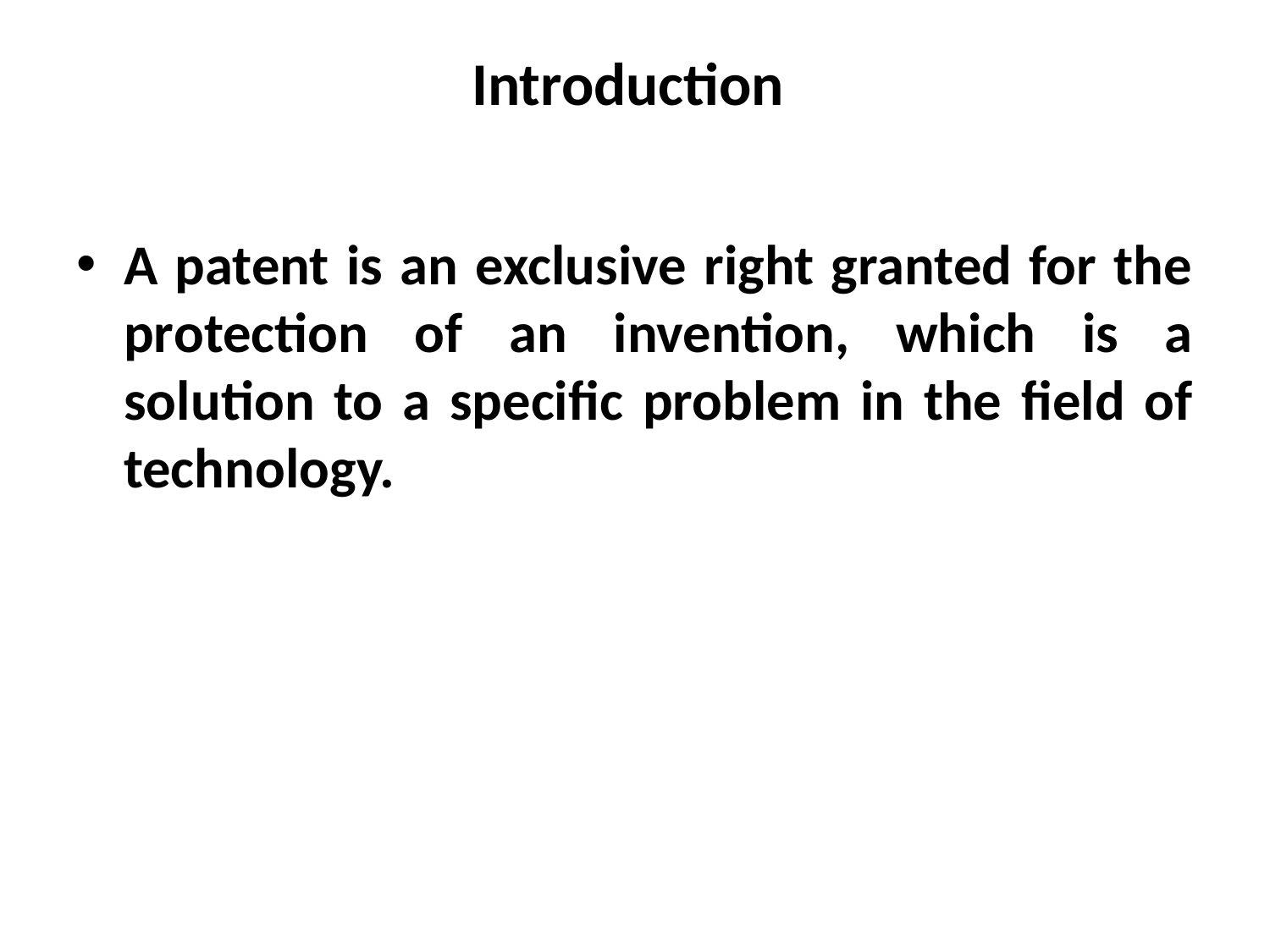

# Introduction
A patent is an exclusive right granted for the protection of an invention, which is a solution to a specific problem in the field of technology.